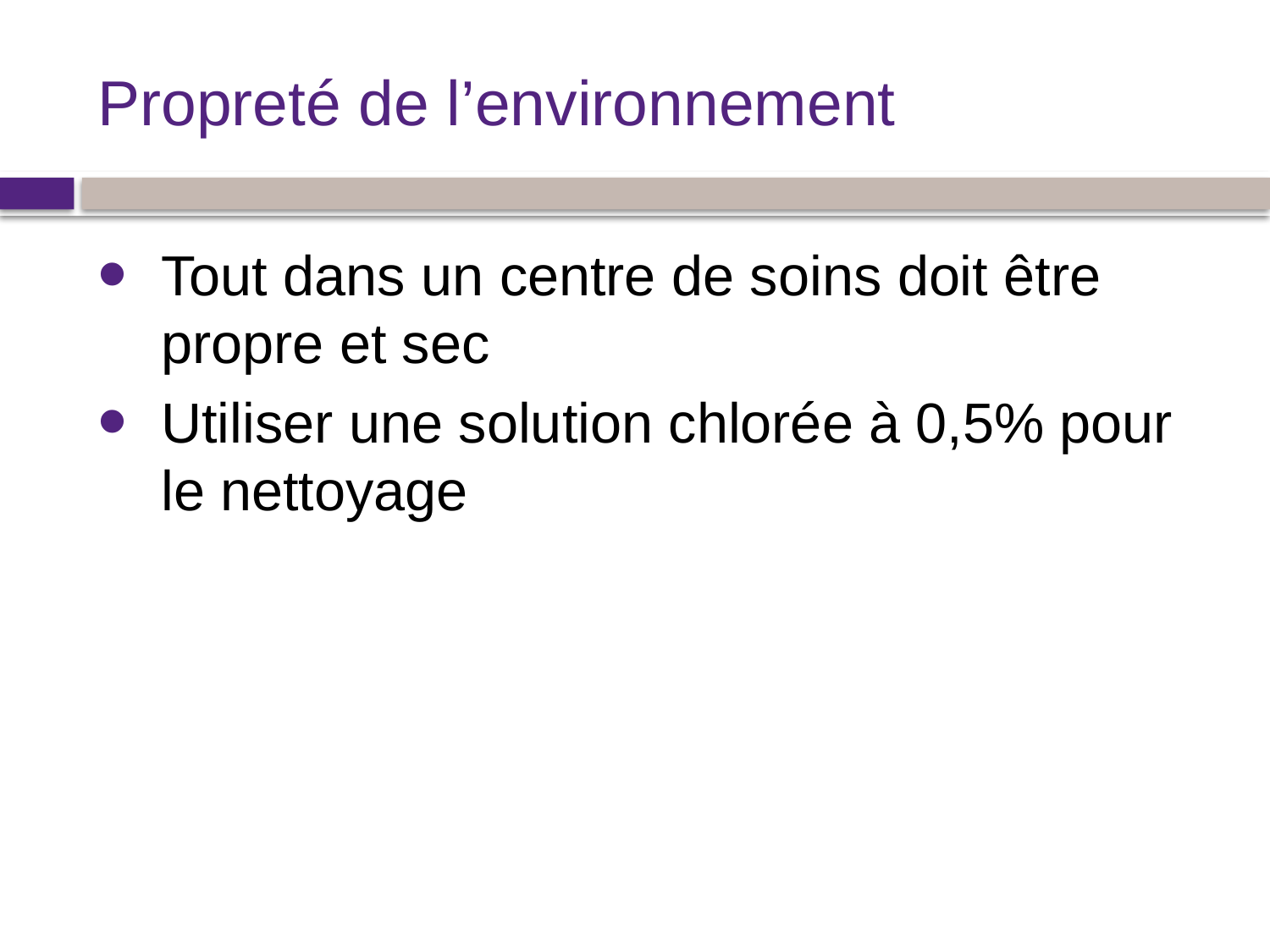

# Propreté de l’environnement
Tout dans un centre de soins doit être propre et sec
Utiliser une solution chlorée à 0,5% pour le nettoyage